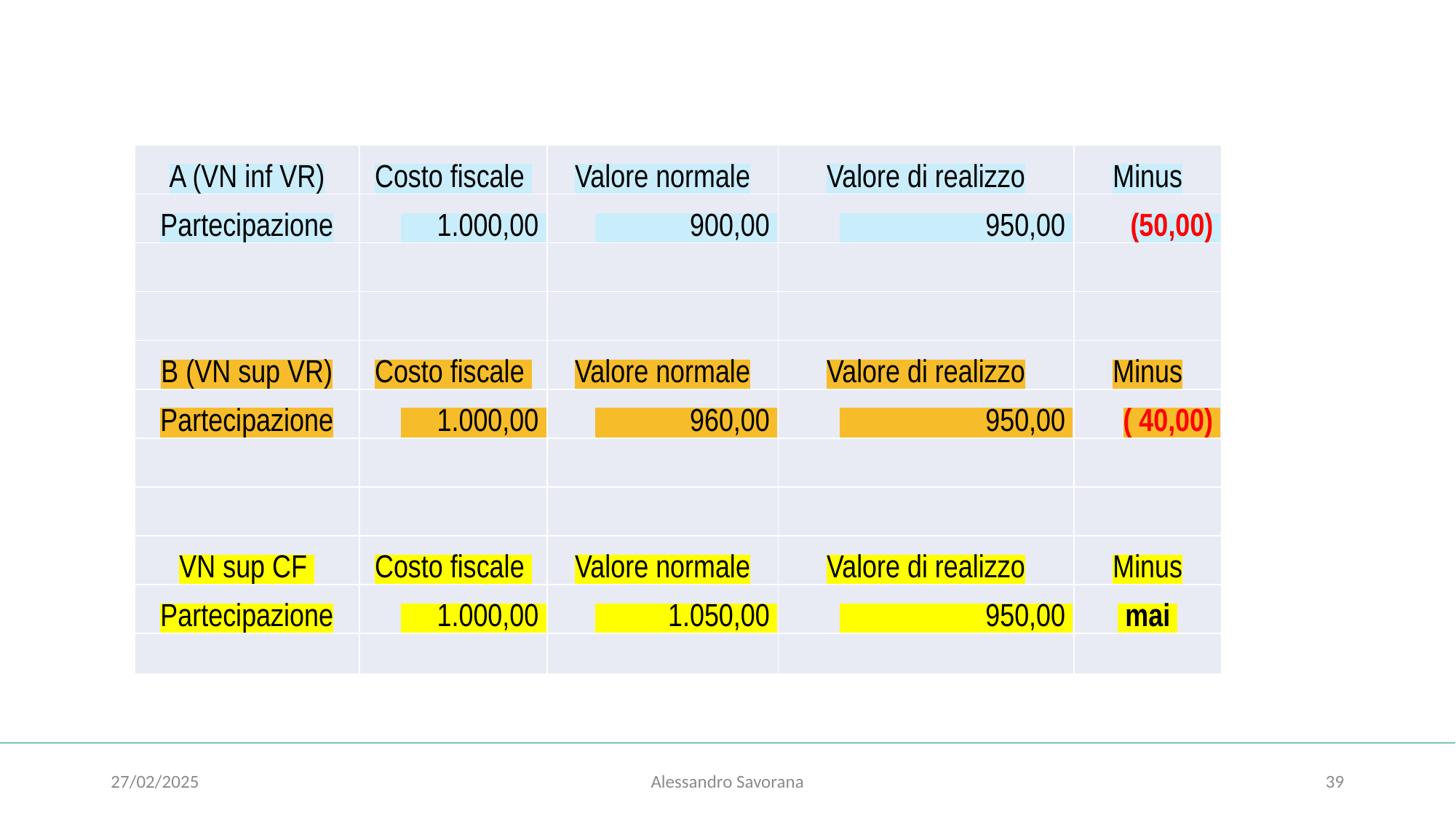

#

| A (VN inf VR) | Costo fiscale | Valore normale | Valore di realizzo | Minus |
| --- | --- | --- | --- | --- |
| Partecipazione | 1.000,00 | 900,00 | 950,00 | (50,00) |
|  |  |  |  |  |
|  |  |  |  |  |
| B (VN sup VR) | Costo fiscale | Valore normale | Valore di realizzo | Minus |
| Partecipazione | 1.000,00 | 960,00 | 950,00 | ( 40,00) |
|  |  |  |  |  |
|  |  |  |  |  |
| VN sup CF | Costo fiscale | Valore normale | Valore di realizzo | Minus |
| Partecipazione | 1.000,00 | 1.050,00 | 950,00 | mai |
|  |  |  |  |  |
27/02/2025
Alessandro Savorana
39